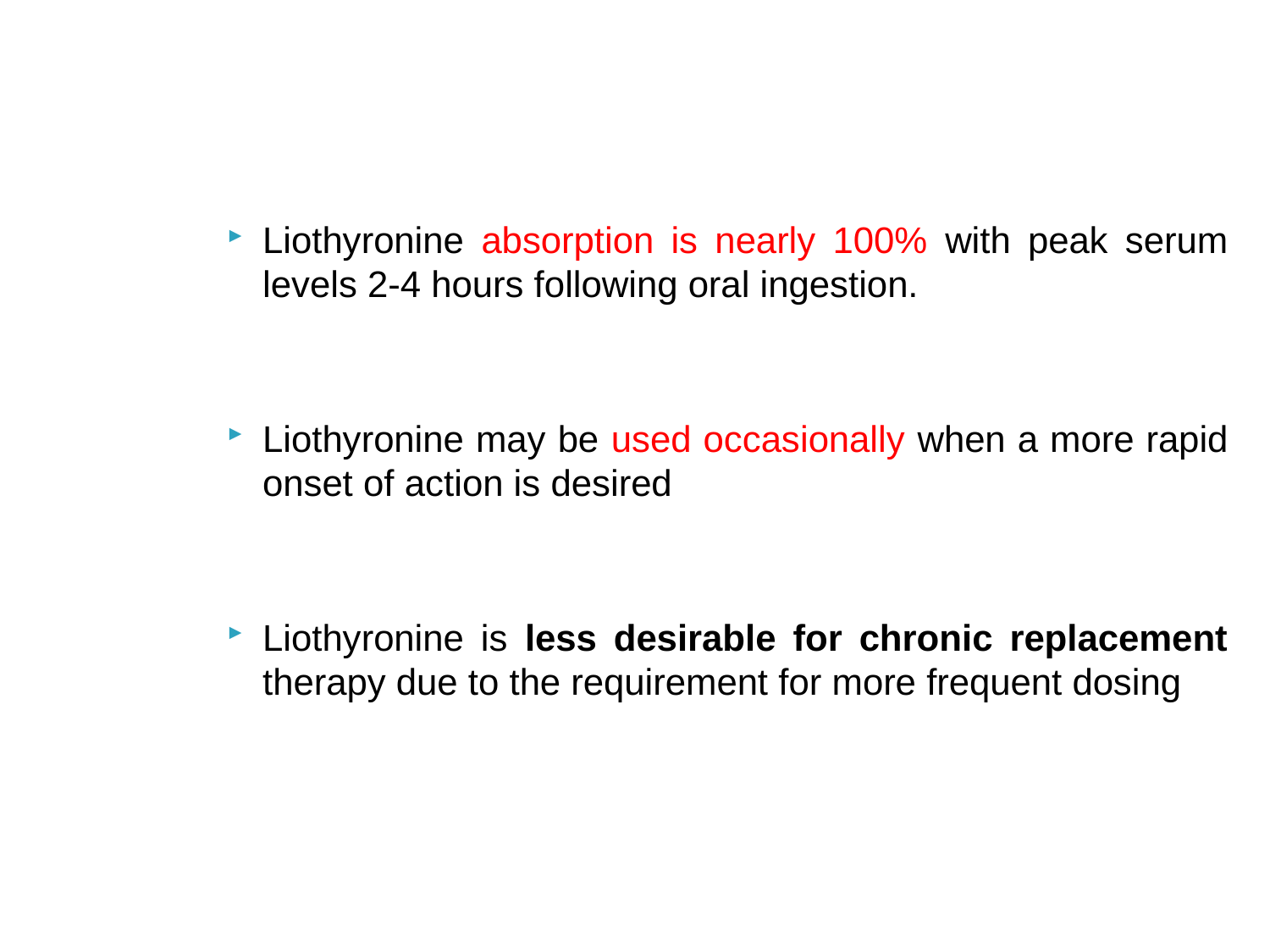

Liothyronine absorption is nearly 100% with peak serum levels 2-4 hours following oral ingestion.

Liothyronine may be used occasionally when a more rapid onset of action is desired

Liothyronine is less desirable for chronic replacement therapy due to the requirement for more frequent dosing